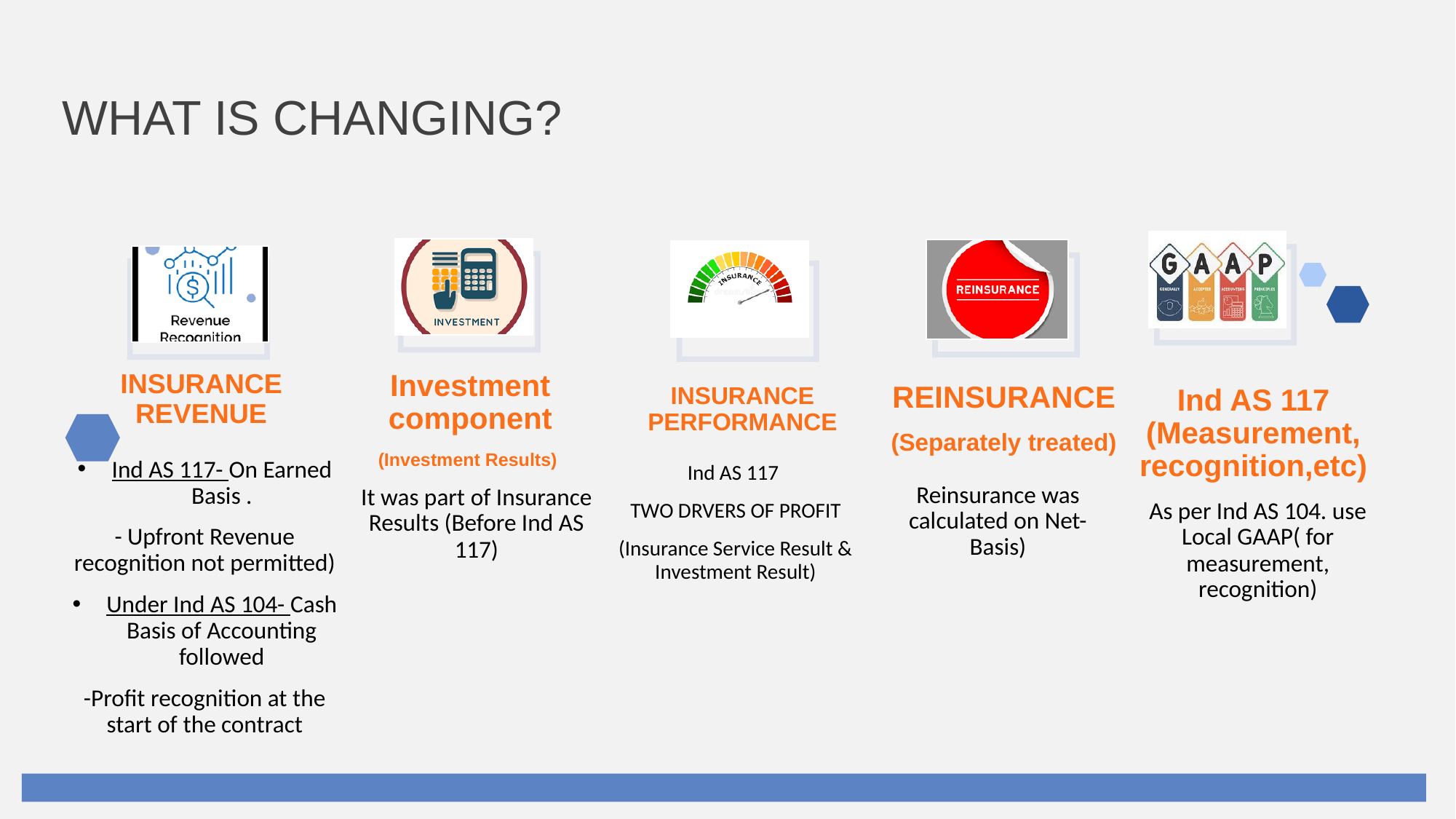

# WHAT IS CHANGING?

INSURANCE REVENUE
Investment component
(Investment Results)
REINSURANCE
(Separately treated)
INSURANCE PERFORMANCE
Ind AS 117 (Measurement, recognition,etc)
Ind AS 117- On Earned Basis .
- Upfront Revenue recognition not permitted)
Under Ind AS 104- Cash Basis of Accounting followed
-Profit recognition at the start of the contract
Ind AS 117
TWO DRVERS OF PROFIT
(Insurance Service Result & Investment Result)
Reinsurance was calculated on Net-Basis)
It was part of Insurance Results (Before Ind AS 117)
As per Ind AS 104. use Local GAAP( for measurement, recognition)